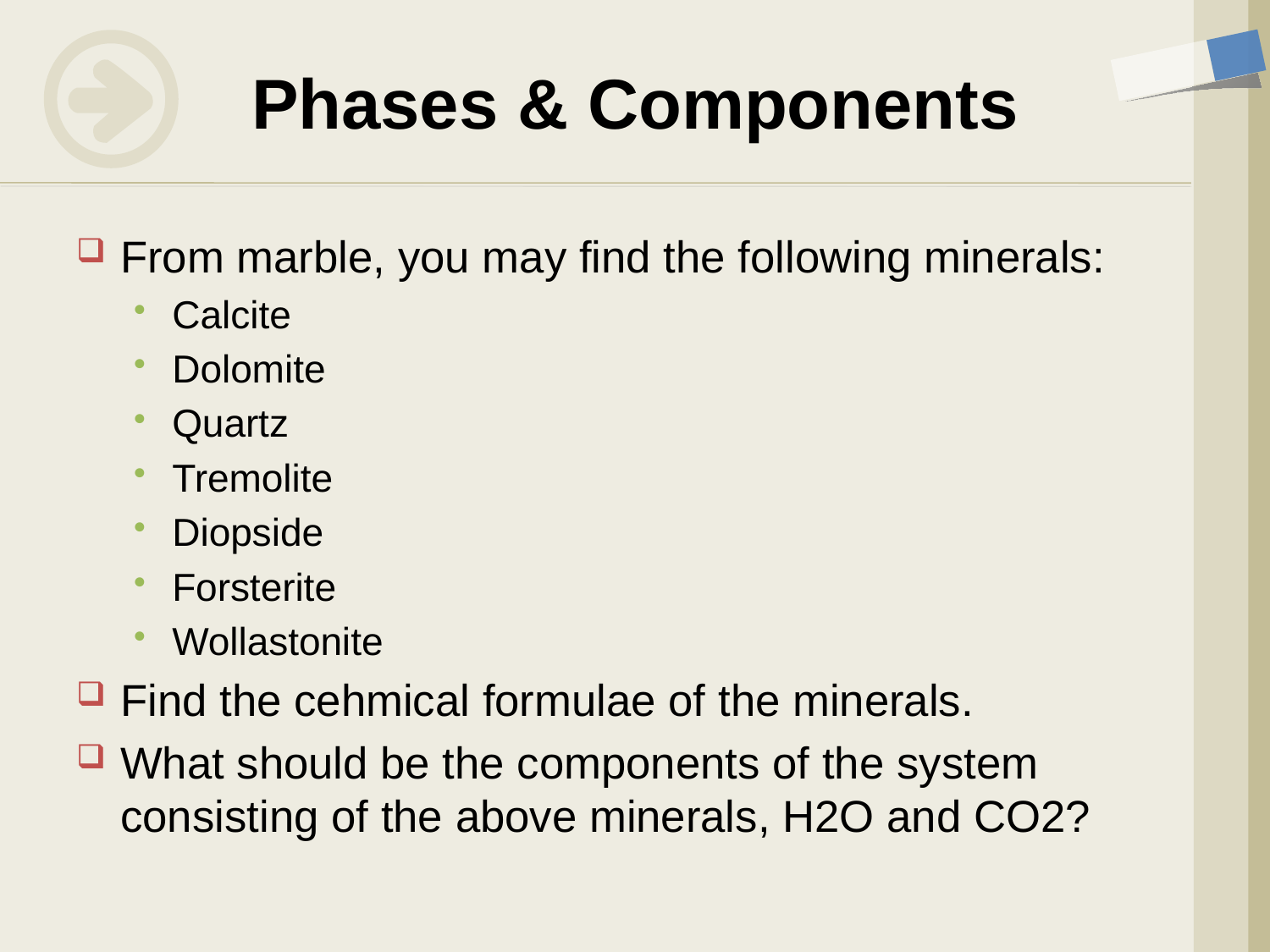

# Phases & Components
From marble, you may find the following minerals:
Calcite
Dolomite
Quartz
Tremolite
Diopside
Forsterite
Wollastonite
Find the cehmical formulae of the minerals.
What should be the components of the system consisting of the above minerals, H2O and CO2?